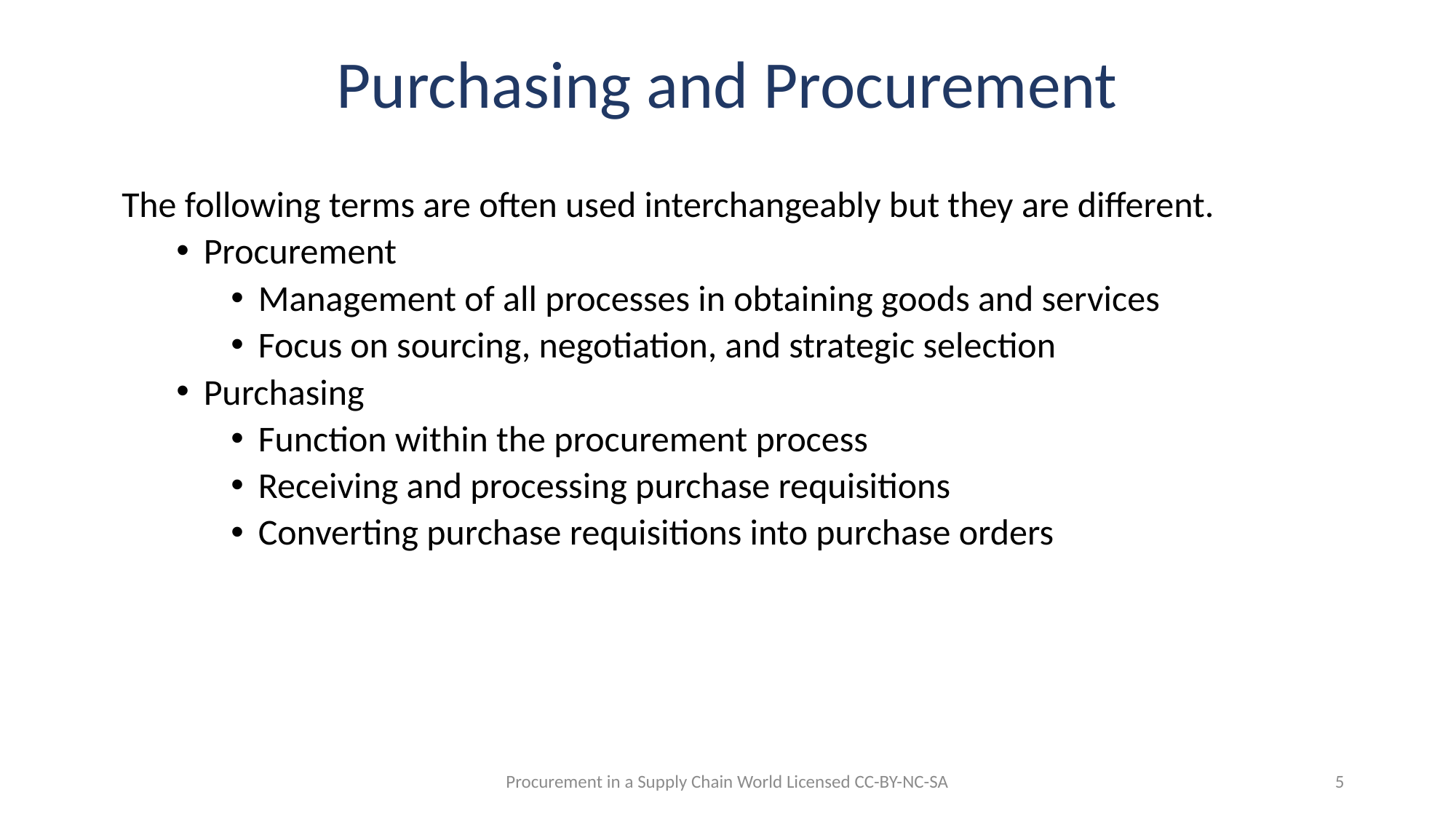

# Purchasing and Procurement

The following terms are often used interchangeably but they are different.
Procurement
Management of all processes in obtaining goods and services
Focus on sourcing, negotiation, and strategic selection
Purchasing
Function within the procurement process
Receiving and processing purchase requisitions
Converting purchase requisitions into purchase orders
Procurement in a Supply Chain World Licensed CC-BY-NC-SA
5